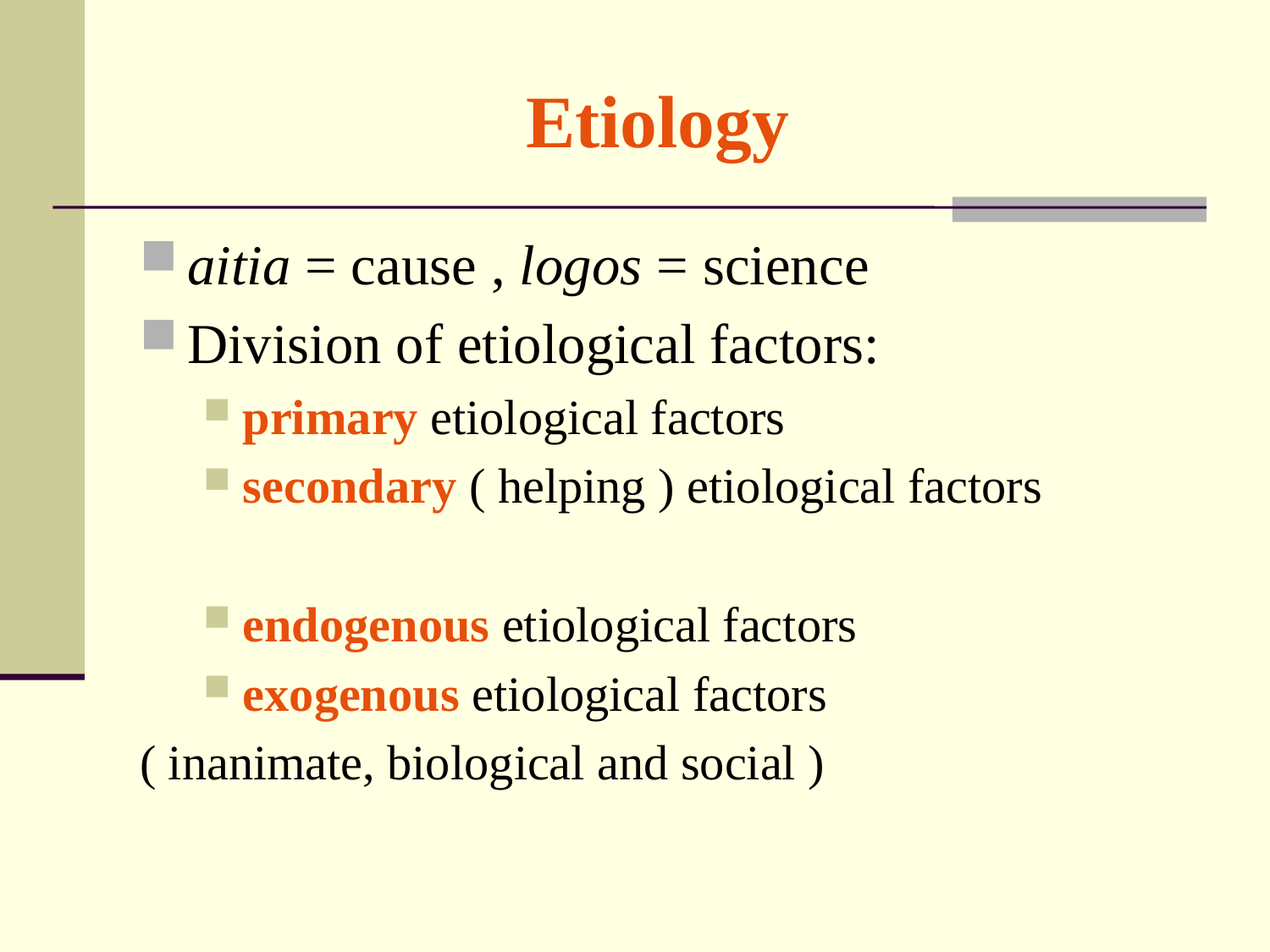

# Etiology
aitia = cause , logos = science
Division of etiological factors:
primary etiological factors
secondary ( helping ) etiological factors

endogenous etiological factors
exogenous etiological factors
( inanimate, biological and social )